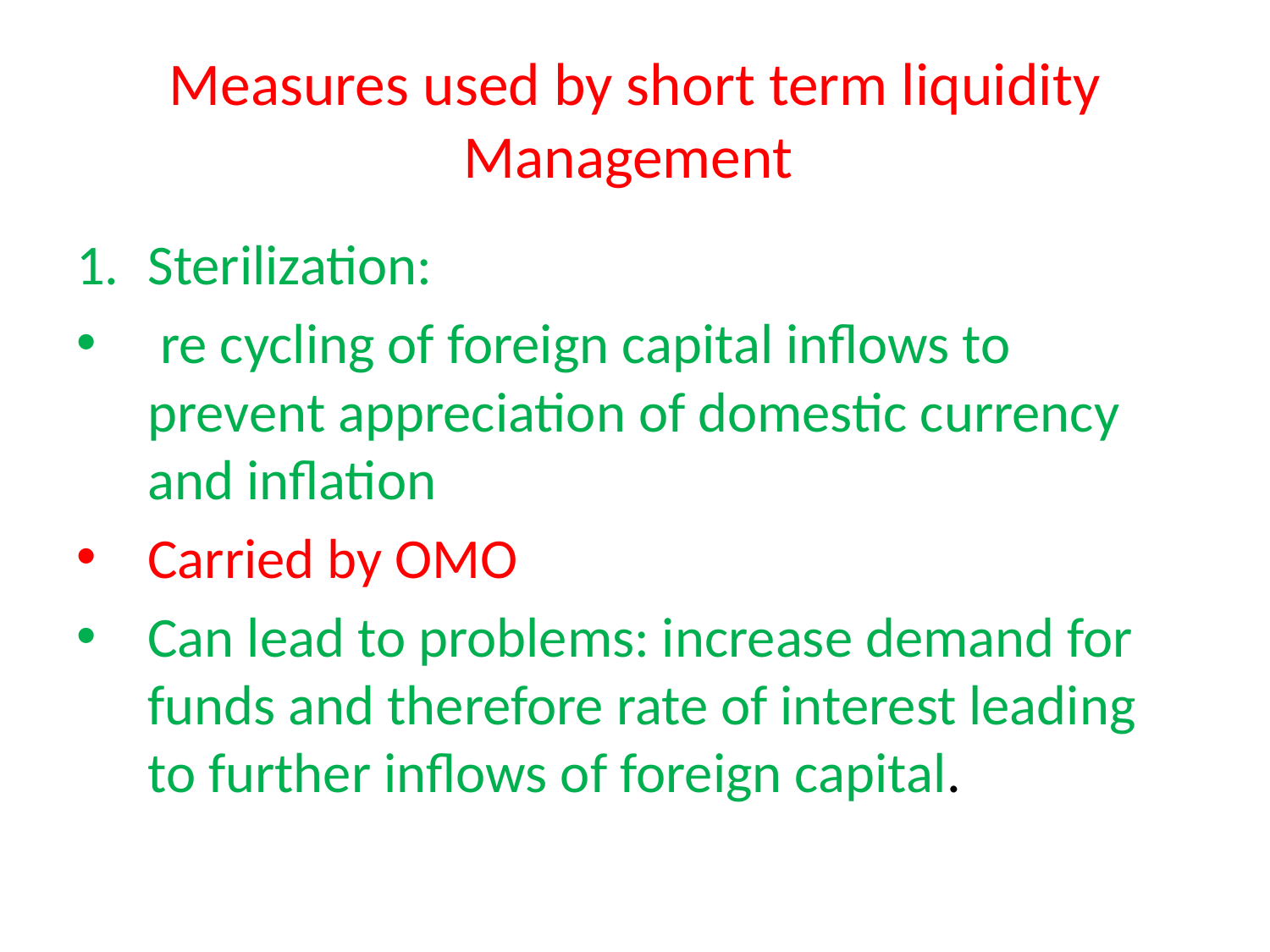

# Measures used by short term liquidity Management
Sterilization:
 re cycling of foreign capital inflows to prevent appreciation of domestic currency and inflation
Carried by OMO
Can lead to problems: increase demand for funds and therefore rate of interest leading to further inflows of foreign capital.